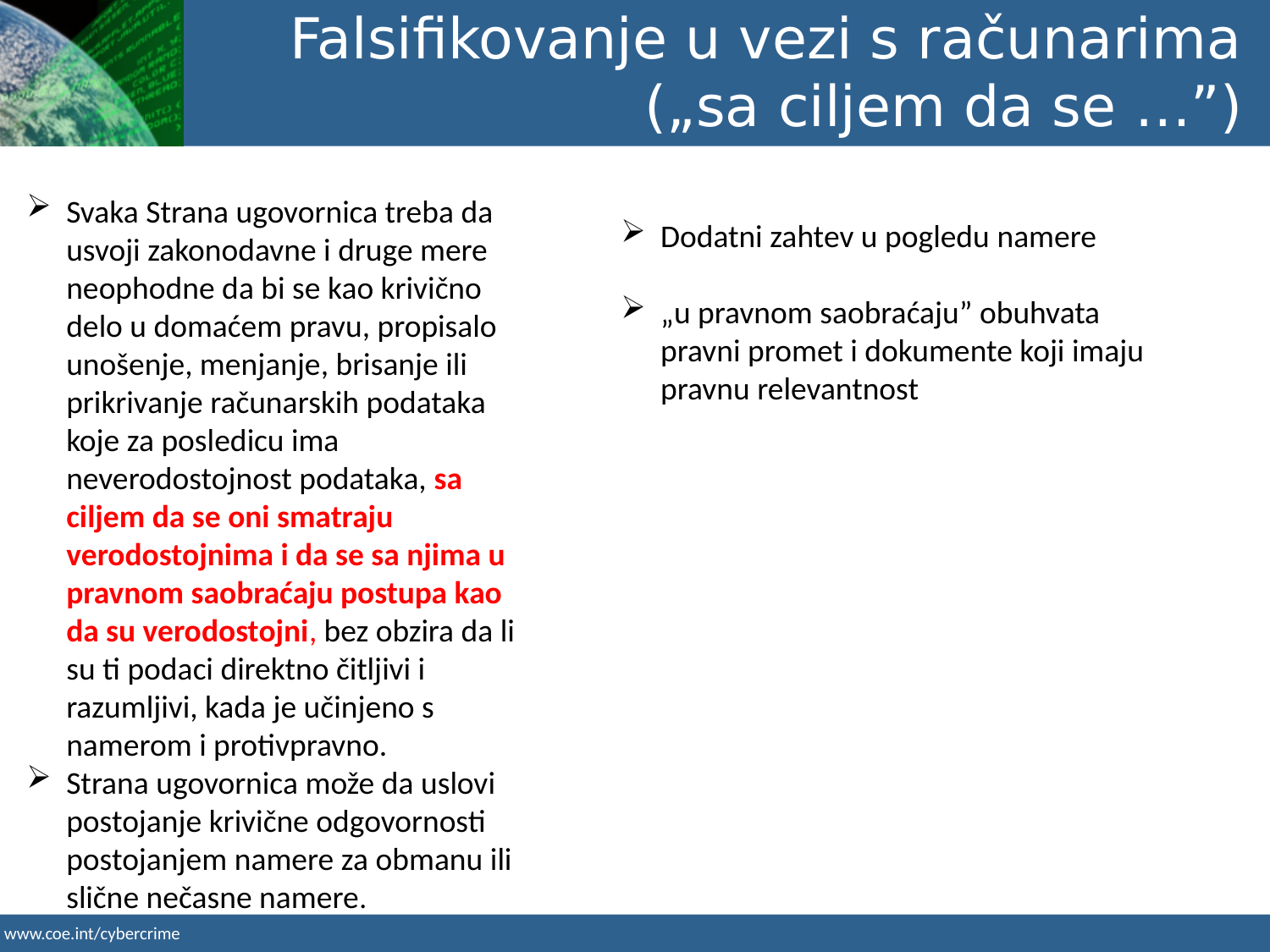

Falsifikovanje u vezi s računarima („sa ciljem da se …”)
Svaka Strana ugovornica treba da usvoji zakonodavne i druge mere neophodne da bi se kao krivično delo u domaćem pravu, propisalo unošenje, menjanje, brisanje ili prikrivanje računarskih podataka koje za posledicu ima neverodostojnost podataka, sa ciljem da se oni smatraju verodostojnima i da se sa njima u pravnom saobraćaju postupa kao da su verodostojni, bez obzira da li su ti podaci direktno čitljivi i razumljivi, kada je učinjeno s namerom i protivpravno.
Strana ugovornica može da uslovi postojanje krivične odgovornosti postojanjem namere za obmanu ili slične nečasne namere.
Dodatni zahtev u pogledu namere

„u pravnom saobraćaju” obuhvata pravni promet i dokumente koji imaju pravnu relevantnost